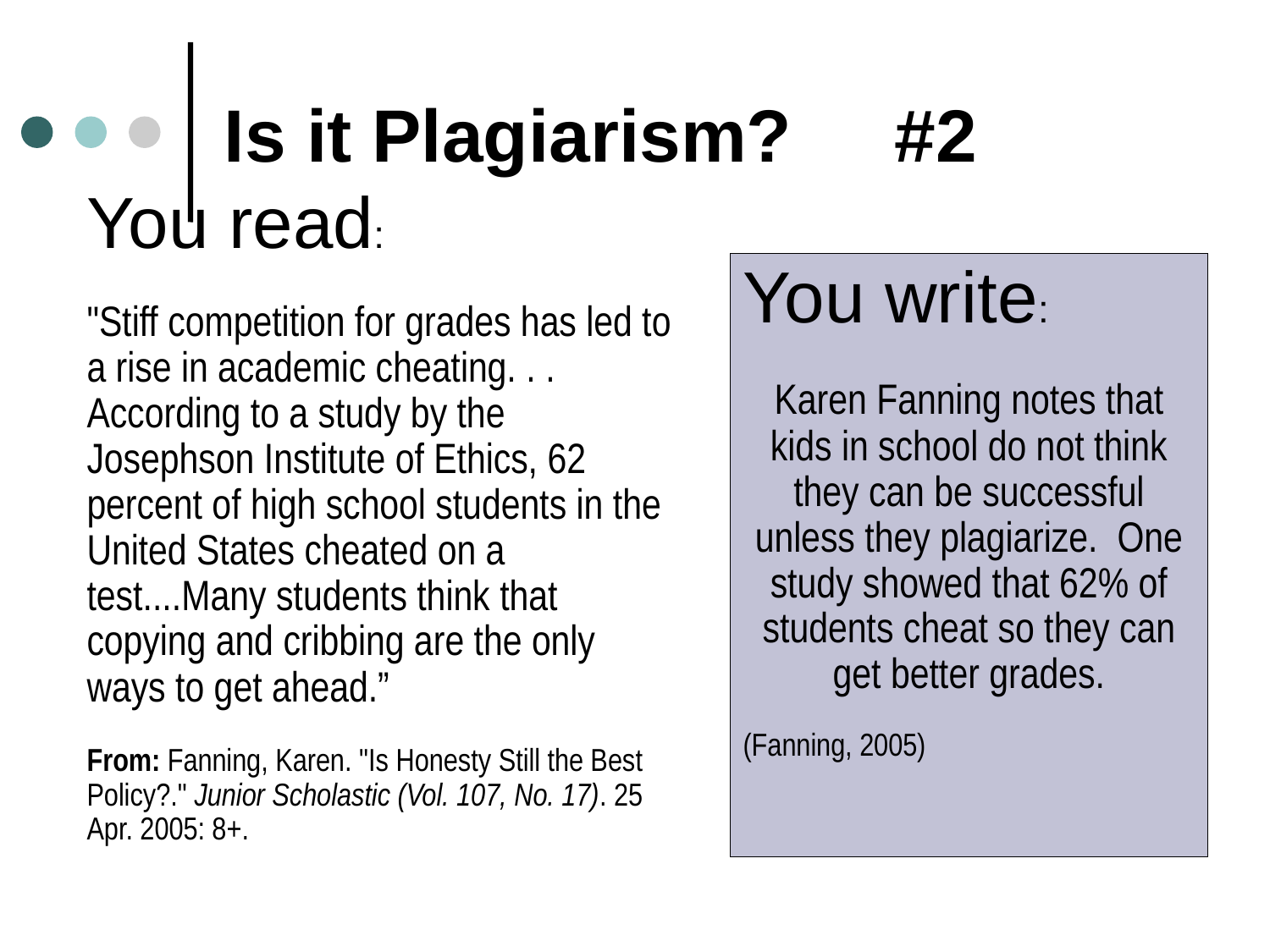

# Is it Plagiarism?     #2
You read:

"Stiff competition for grades has led to a rise in academic cheating. . . According to a study by the Josephson Institute of Ethics, 62 percent of high school students in the United States cheated on a test....Many students think that copying and cribbing are the only ways to get ahead.”

From: Fanning, Karen. "Is Honesty Still the Best Policy?." Junior Scholastic (Vol. 107, No. 17). 25 Apr. 2005: 8+.
You write:

Karen Fanning notes that kids in school do not think they can be successful unless they plagiarize.  One study showed that 62% of students cheat so they can get better grades.

(Fanning, 2005)